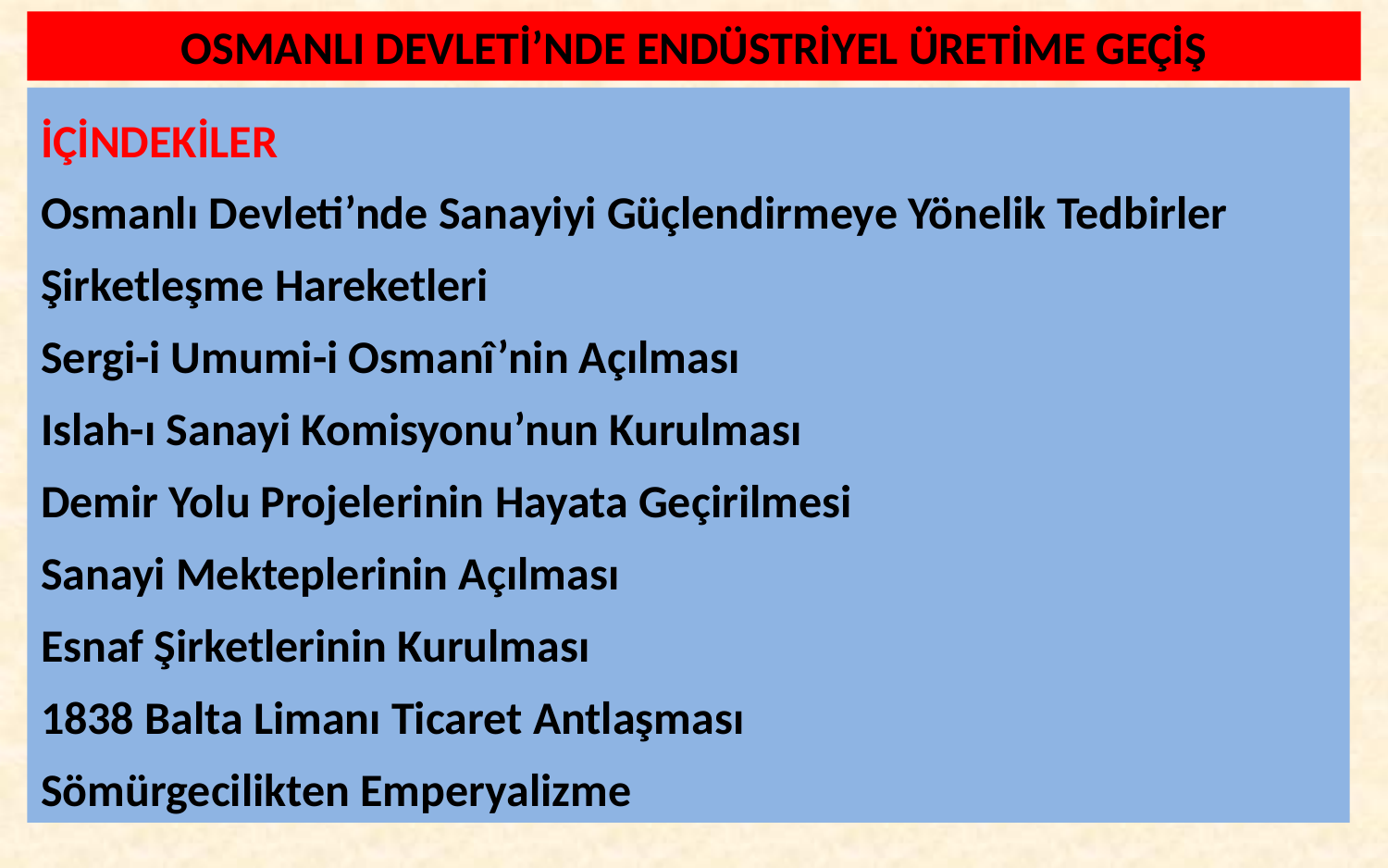

OSMANLI DEVLETİ’NDE ENDÜSTRİYEL ÜRETİME GEÇİŞ
İÇİNDEKİLER
Osmanlı Devleti’nde Sanayiyi Güçlendirmeye Yönelik Tedbirler
Şirketleşme Hareketleri
Sergi-i Umumi-i Osmanî’nin Açılması
Islah-ı Sanayi Komisyonu’nun Kurulması
Demir Yolu Projelerinin Hayata Geçirilmesi
Sanayi Mekteplerinin Açılması
Esnaf Şirketlerinin Kurulması
1838 Balta Limanı Ticaret Antlaşması
Sömürgecilikten Emperyalizme